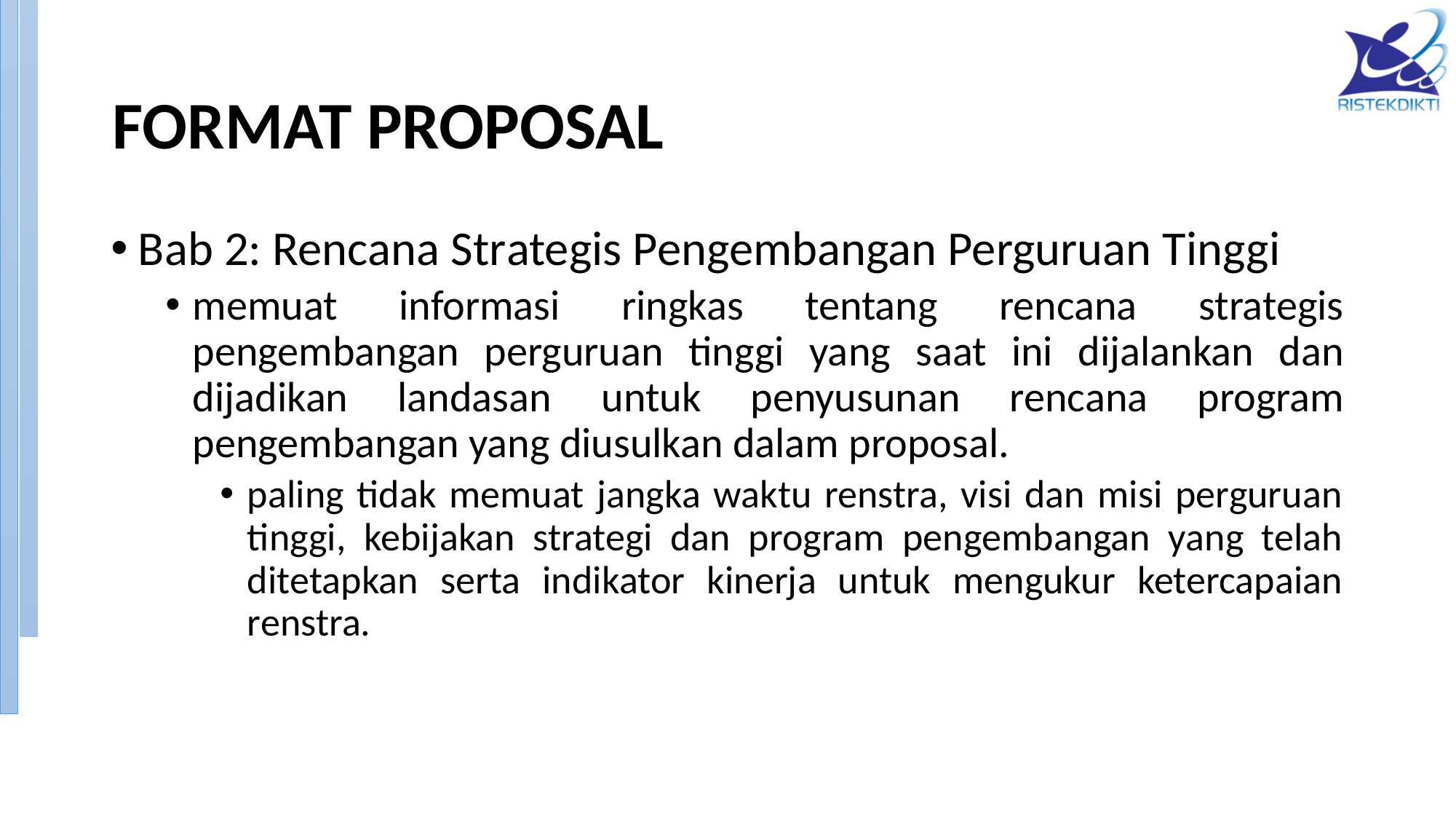

# FORMAT PROPOSAL

Bab 2: Rencana Strategis Pengembangan Perguruan Tinggi
memuat informasi ringkas tentang rencana strategis pengembangan perguruan tinggi yang saat ini dijalankan dan dijadikan landasan untuk penyusunan rencana program pengembangan yang diusulkan dalam proposal.
paling tidak memuat jangka waktu renstra, visi dan misi perguruan tinggi, kebijakan strategi dan program pengembangan yang telah ditetapkan serta indikator kinerja untuk mengukur ketercapaian renstra.